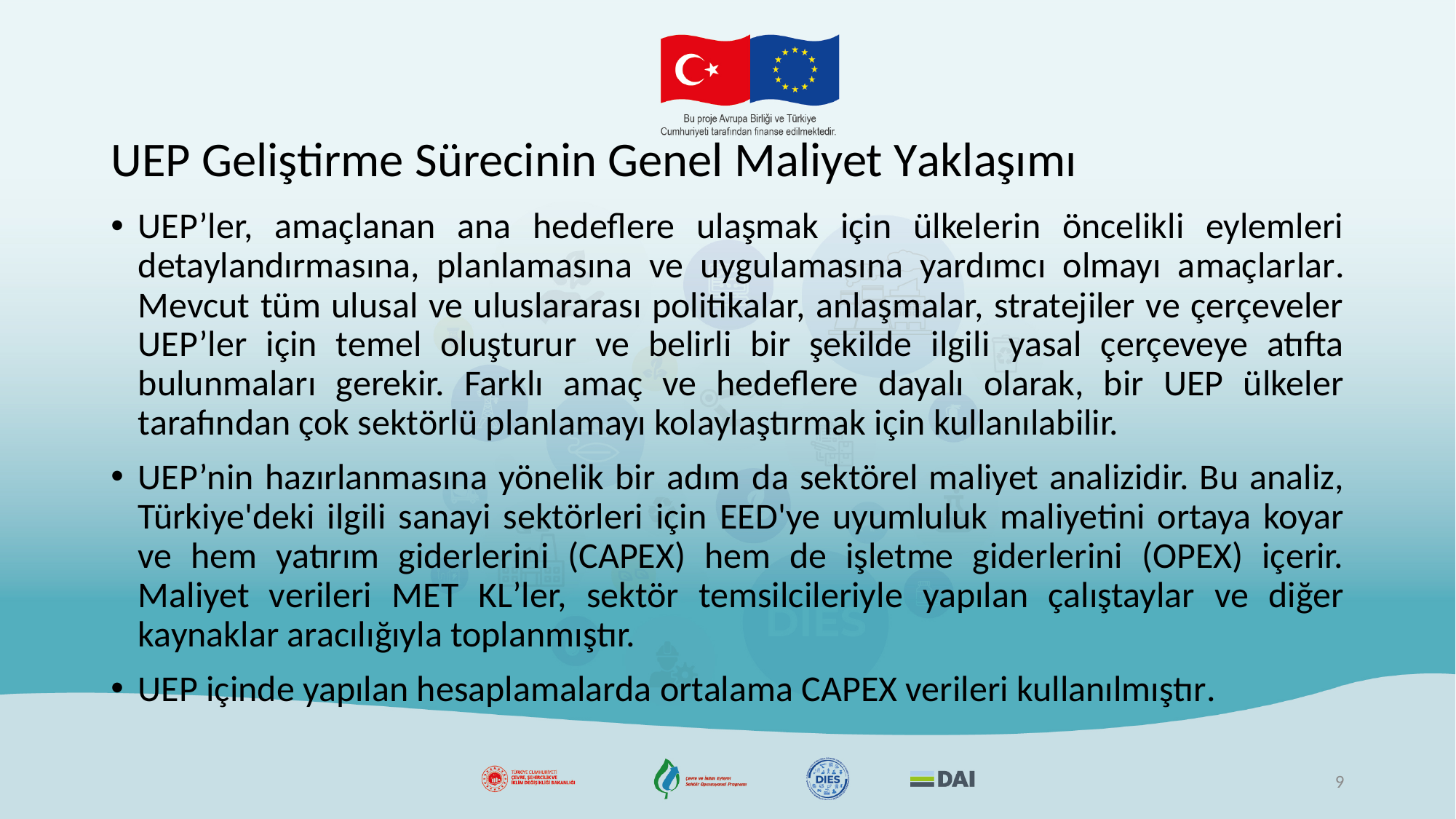

# UEP Geliştirme Sürecinin Genel Maliyet Yaklaşımı
UEP’ler, amaçlanan ana hedeflere ulaşmak için ülkelerin öncelikli eylemleri detaylandırmasına, planlamasına ve uygulamasına yardımcı olmayı amaçlarlar. Mevcut tüm ulusal ve uluslararası politikalar, anlaşmalar, stratejiler ve çerçeveler UEP’ler için temel oluşturur ve belirli bir şekilde ilgili yasal çerçeveye atıfta bulunmaları gerekir. Farklı amaç ve hedeflere dayalı olarak, bir UEP ülkeler tarafından çok sektörlü planlamayı kolaylaştırmak için kullanılabilir.
UEP’nin hazırlanmasına yönelik bir adım da sektörel maliyet analizidir. Bu analiz, Türkiye'deki ilgili sanayi sektörleri için EED'ye uyumluluk maliyetini ortaya koyar ve hem yatırım giderlerini (CAPEX) hem de işletme giderlerini (OPEX) içerir. Maliyet verileri MET KL’ler, sektör temsilcileriyle yapılan çalıştaylar ve diğer kaynaklar aracılığıyla toplanmıştır.
UEP içinde yapılan hesaplamalarda ortalama CAPEX verileri kullanılmıştır.
9